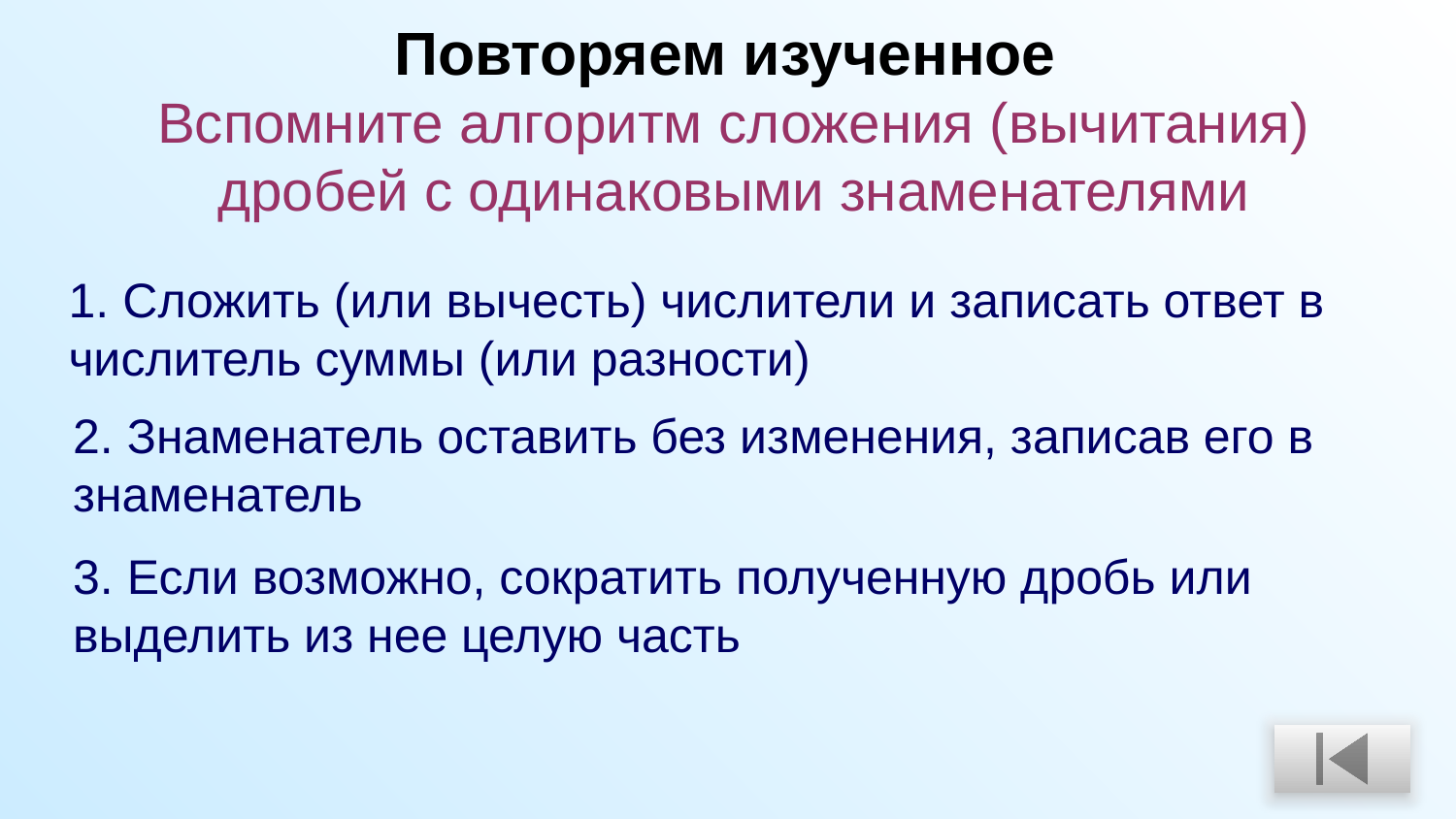

# Повторяем изученное Вспомните алгоритм сложения (вычитания) дробей с одинаковыми знаменателями
1. Сложить (или вычесть) числители и записать ответ в числитель суммы (или разности)

2. Знаменатель оставить без изменения, записав его в знаменатель
3. Если возможно, сократить полученную дробь или выделить из нее целую часть